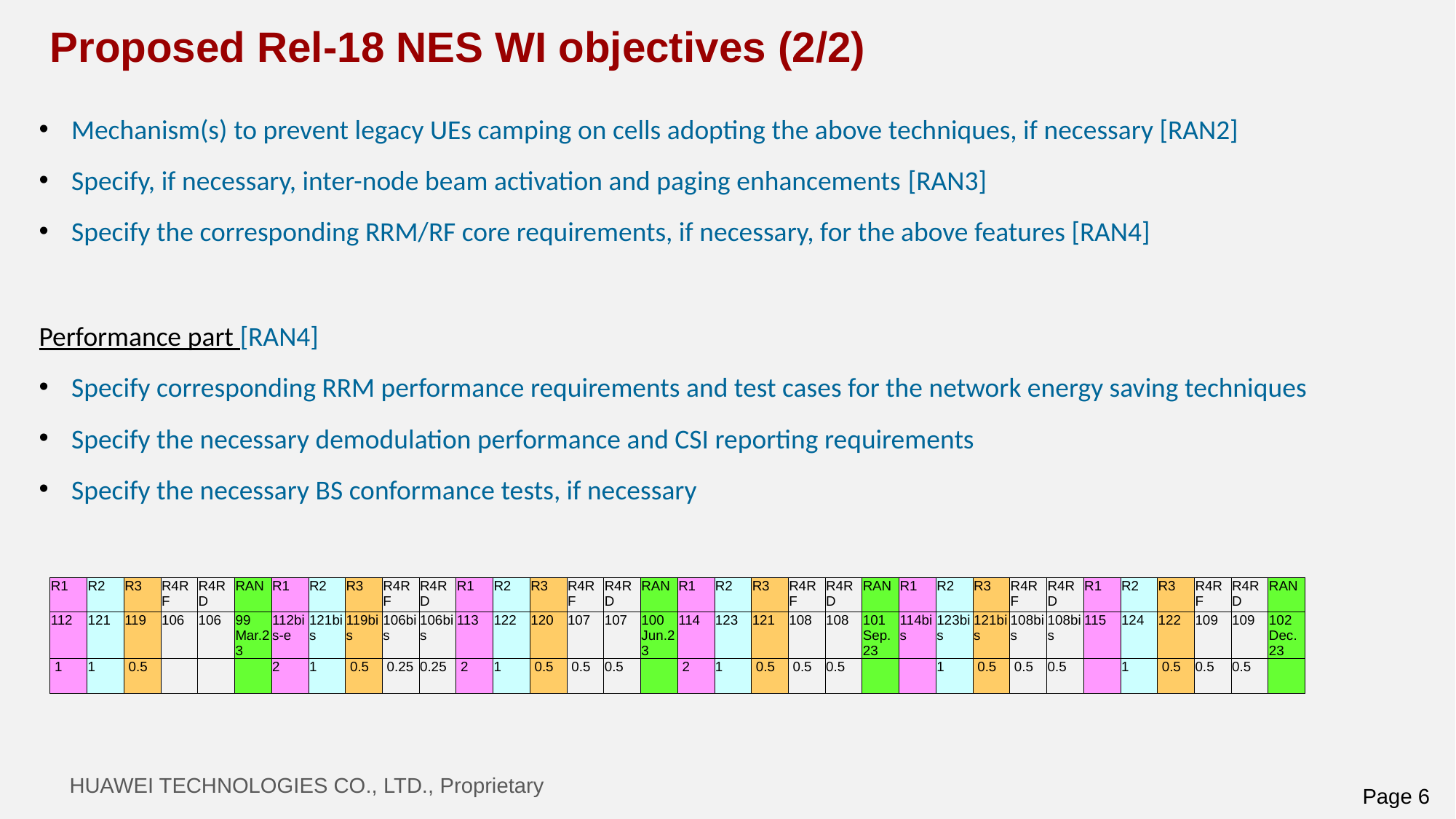

Proposed Rel-18 NES WI objectives (2/2)
Mechanism(s) to prevent legacy UEs camping on cells adopting the above techniques, if necessary [RAN2]
Specify, if necessary, inter-node beam activation and paging enhancements [RAN3]
Specify the corresponding RRM/RF core requirements, if necessary, for the above features [RAN4]

Performance part [RAN4]
Specify corresponding RRM performance requirements and test cases for the network energy saving techniques
Specify the necessary demodulation performance and CSI reporting requirements
Specify the necessary BS conformance tests, if necessary

| R1 | R2 | R3 | R4RF | R4RD | RAN | R1 | R2 | R3 | R4RF | R4RD | R1 | R2 | R3 | R4RF | R4RD | RAN | R1 | R2 | R3 | R4RF | R4RD | RAN | R1 | R2 | R3 | R4RF | R4RD | R1 | R2 | R3 | R4RF | R4RD | RAN |
| --- | --- | --- | --- | --- | --- | --- | --- | --- | --- | --- | --- | --- | --- | --- | --- | --- | --- | --- | --- | --- | --- | --- | --- | --- | --- | --- | --- | --- | --- | --- | --- | --- | --- |
| 112 | 121 | 119 | 106 | 106 | 99 Mar.23 | 112bis-e | 121bis | 119bis | 106bis | 106bis | 113 | 122 | 120 | 107 | 107 | 100 Jun.23 | 114 | 123 | 121 | 108 | 108 | 101 Sep.23 | 114bis | 123bis | 121bis | 108bis | 108bis | 115 | 124 | 122 | 109 | 109 | 102 Dec.23 |
| 1 | 1 | 0.5 |  |  |  | 2 | 1 | 0.5 | 0.25 | 0.25 | 2 | 1 | 0.5 | 0.5 | 0.5 |  | 2 | 1 | 0.5 | 0.5 | 0.5 |  |  | 1 | 0.5 | 0.5 | 0.5 |  | 1 | 0.5 | 0.5 | 0.5 |  |